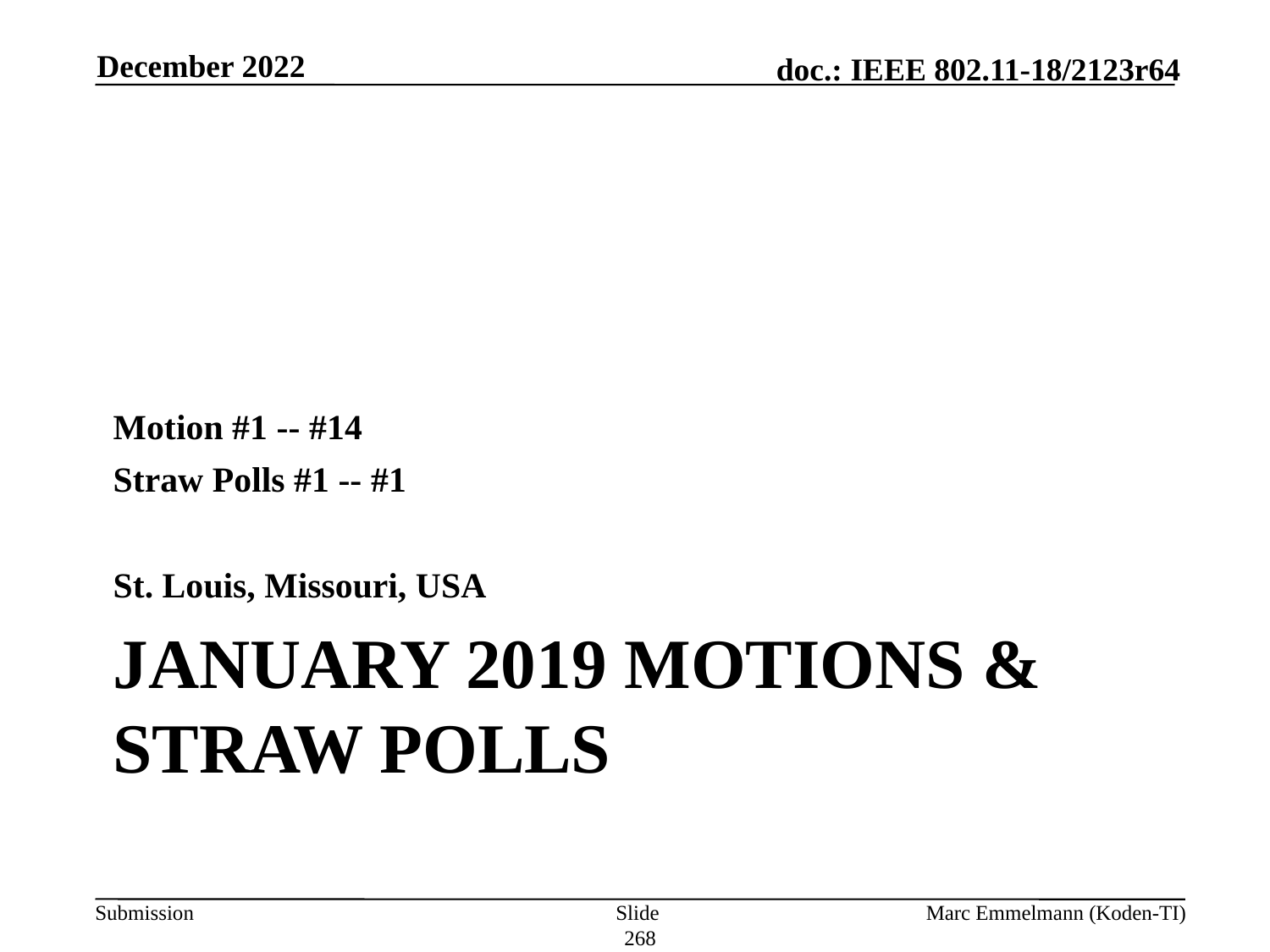

December 2022
Motion #1 -- #14
Straw Polls #1 -- #1

St. Louis, Missouri, USA
# January 2019 Motions & Straw Polls
Slide 268
Marc Emmelmann (Koden-TI)